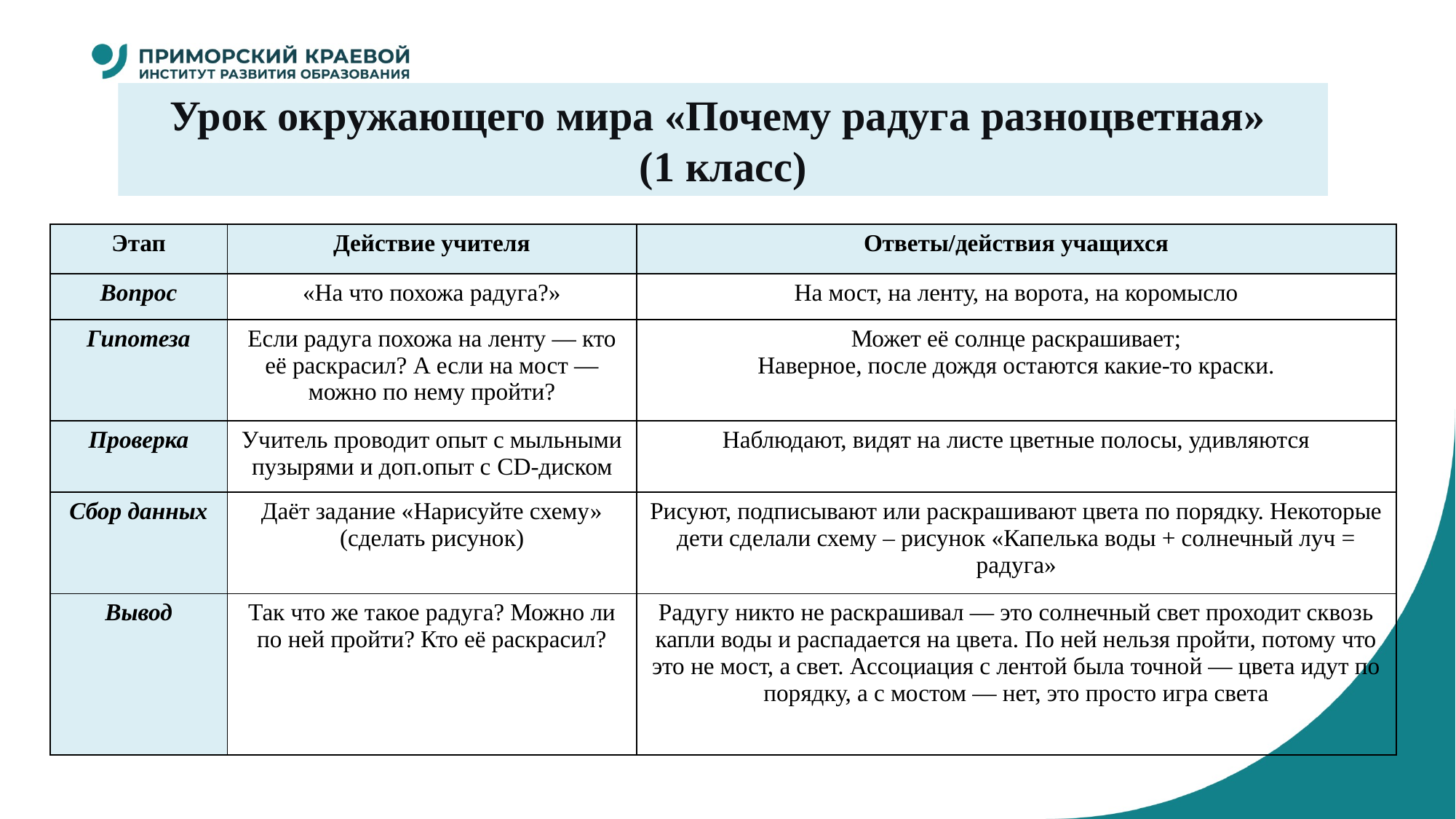

Урок окружающего мира «Почему радуга разноцветная»
(1 класс)
| Этап | Действие учителя | Ответы/действия учащихся |
| --- | --- | --- |
| Вопрос | «На что похожа радуга?» | На мост, на ленту, на ворота, на коромысло |
| Гипотеза | Если радуга похожа на ленту — кто её раскрасил? А если на мост — можно по нему пройти? | Может её солнце раскрашивает; Наверное, после дождя остаются какие-то краски. |
| Проверка | Учитель проводит опыт с мыльными пузырями и доп.опыт с CD-диском | Наблюдают, видят на листе цветные полосы, удивляются |
| Сбор данных | Даёт задание «Нарисуйте схему» (сделать рисунок) | Рисуют, подписывают или раскрашивают цвета по порядку. Некоторые дети сделали схему – рисунок «Капелька воды + солнечный луч = радуга» |
| Вывод | Так что же такое радуга? Можно ли по ней пройти? Кто её раскрасил? | Радугу никто не раскрашивал — это солнечный свет проходит сквозь капли воды и распадается на цвета. По ней нельзя пройти, потому что это не мост, а свет. Ассоциация с лентой была точной — цвета идут по порядку, а с мостом — нет, это просто игра света |